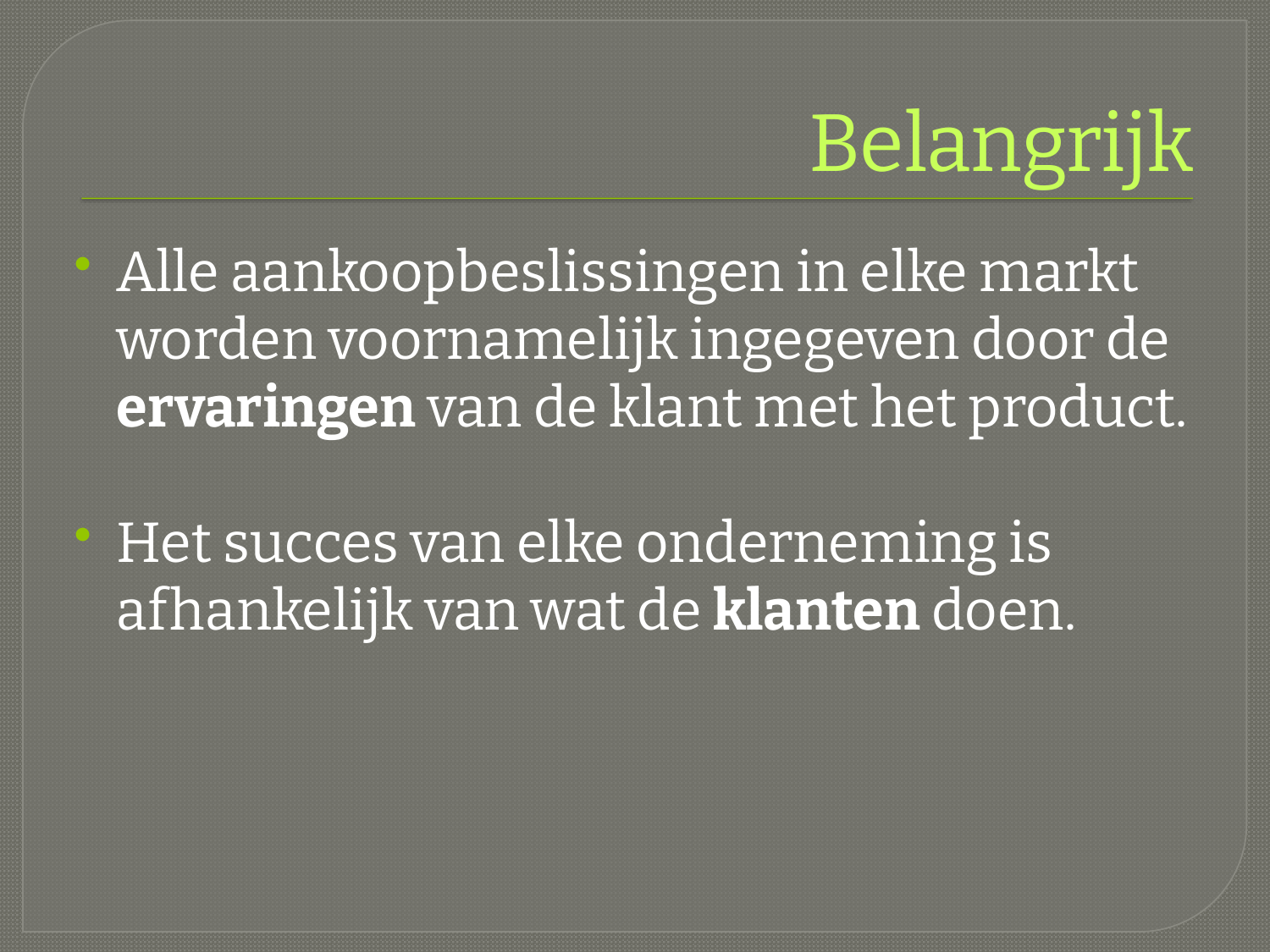

# Belangrijk
Alle aankoopbeslissingen in elke markt worden voornamelijk ingegeven door de ervaringen van de klant met het product.

Het succes van elke onderneming is afhankelijk van wat de klanten doen.